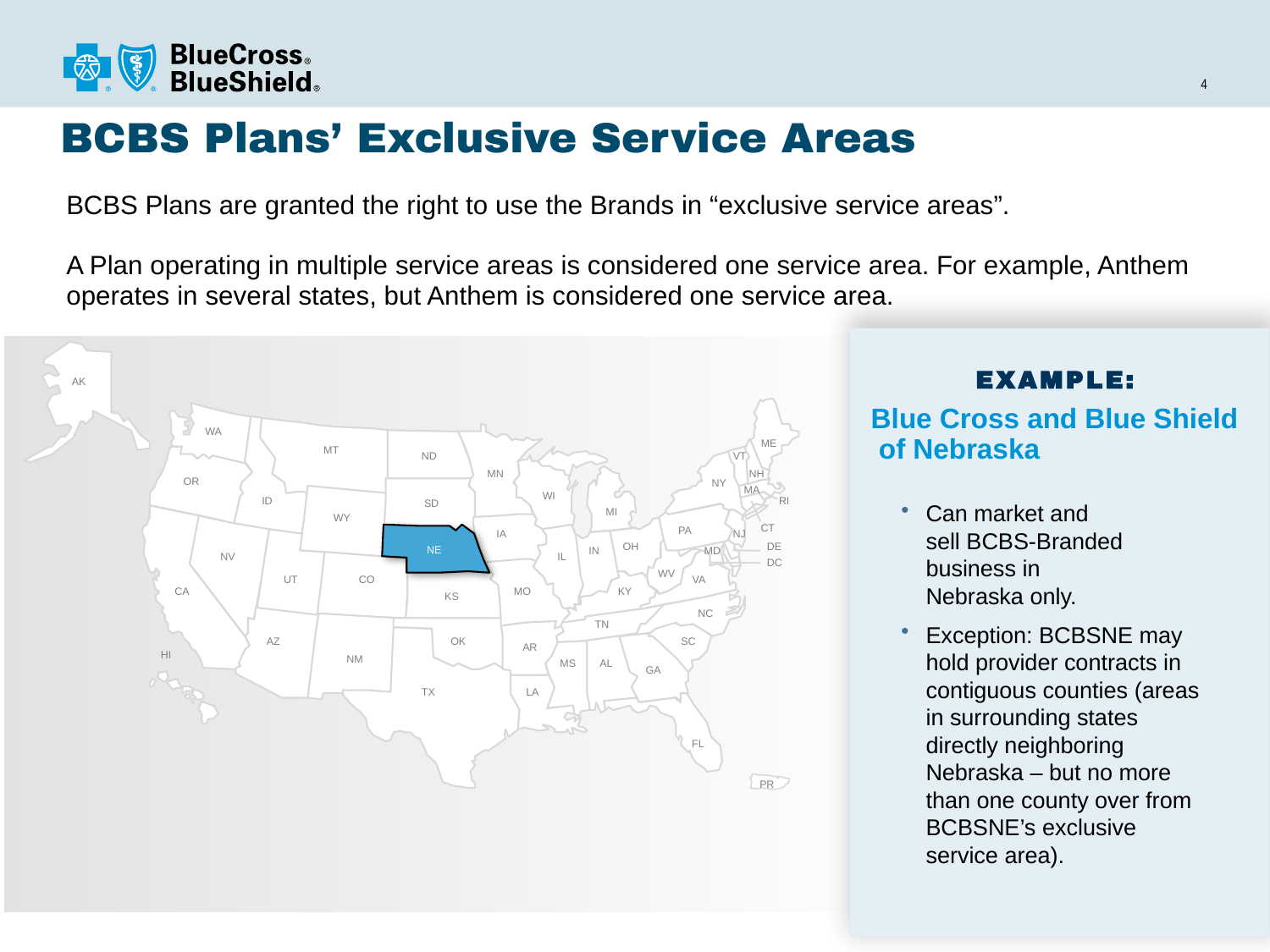

# BCBS Plans’ Exclusive Service Areas
BCBS Plans are granted the right to use the Brands in “exclusive service areas”.

A Plan operating in multiple service areas is considered one service area. For example, Anthem operates in several states, but Anthem is considered one service area.

Example:
Blue Cross and Blue Shield
 of Nebraska
AK

WA

ME

MT

ND
VT

NH
MN
OR
NY

MA

WI

Can market and
sell BCBS-Branded business in
Nebraska only.
Exception: BCBSNE may hold provider contracts in contiguous counties (areas in surrounding states directly neighboring Nebraska – but no more than one county over from BCBSNE’s exclusive service area).

ID
RI

SD

MI

WY

CT
PA

NE

IA
NJ

OH

DE

NE
IN
MD
NV
IL

DC

WV

UT
CO
VA
CA
MO
KY
KS

NC

TN

AZ
OK
SC

AR

HI
NM
MS
AL
GA

TX
LA

FL

PR